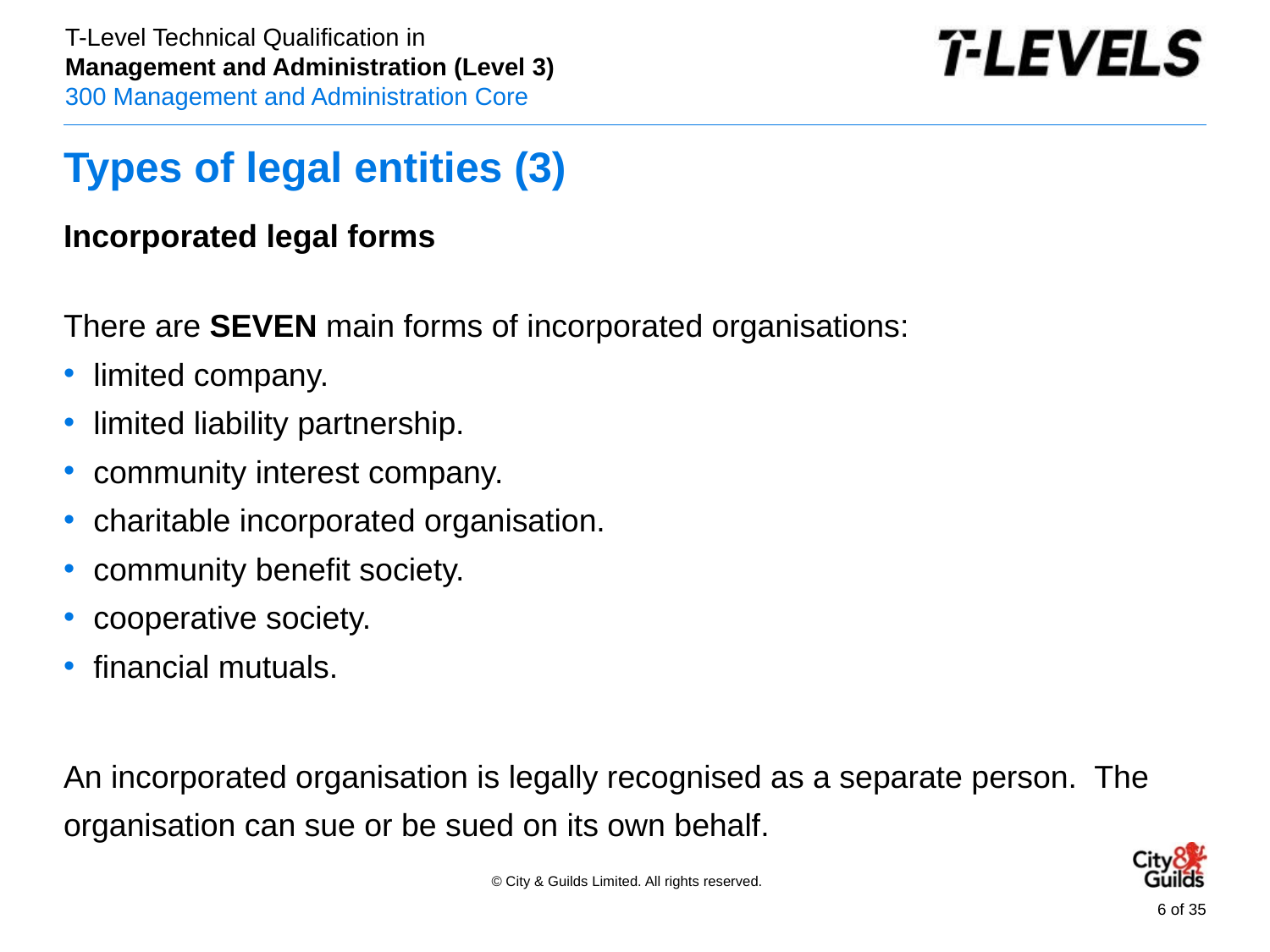

# Types of legal entities (3)
Incorporated legal forms

There are SEVEN main forms of incorporated organisations:
limited company.
limited liability partnership.
community interest company.
charitable incorporated organisation.
community benefit society.
cooperative society.
financial mutuals.

An incorporated organisation is legally recognised as a separate person.  The organisation can sue or be sued on its own behalf.